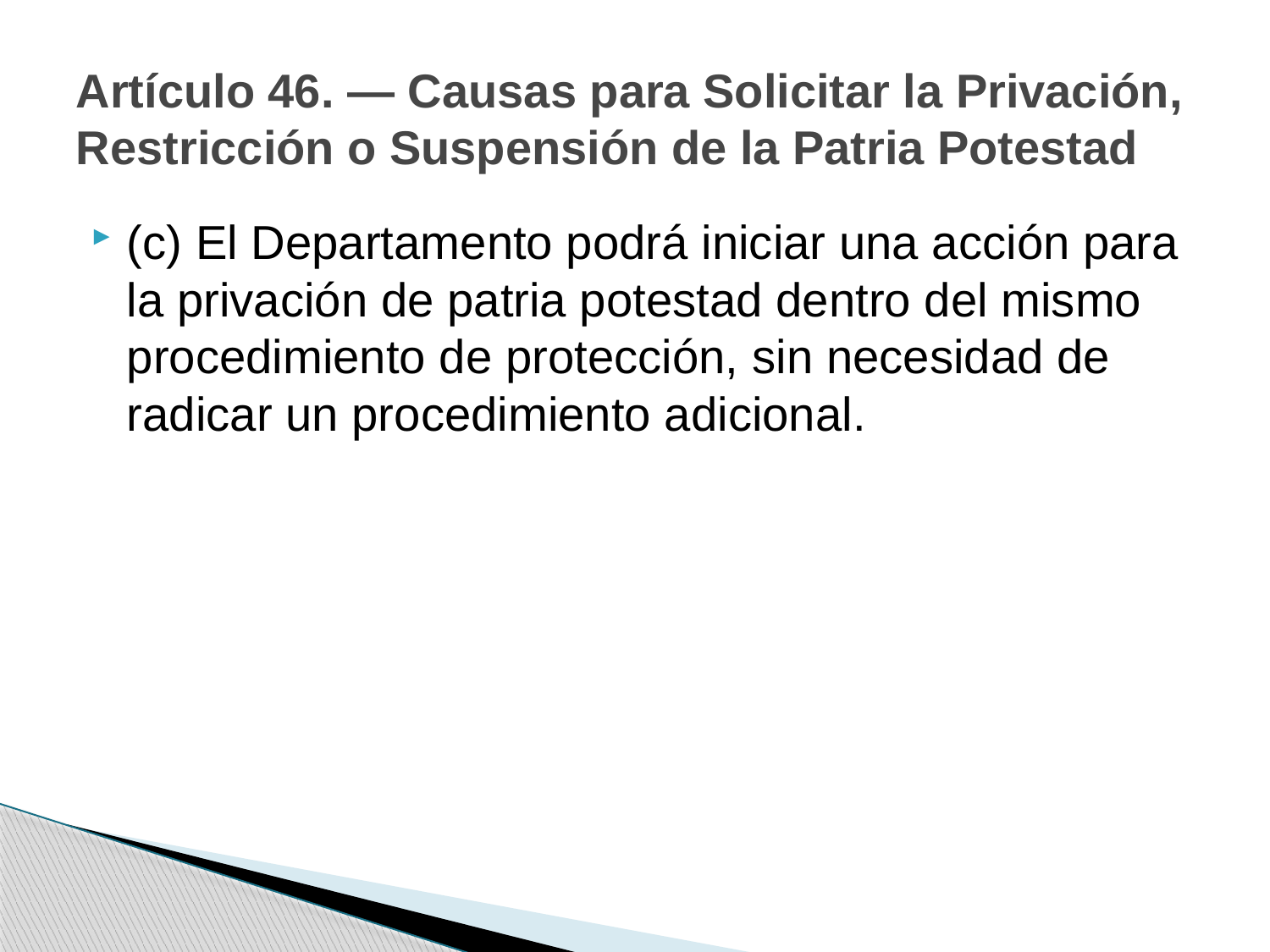

# Artículo 46. — Causas para Solicitar la Privación, Restricción o Suspensión de la Patria Potestad
(c) El Departamento podrá iniciar una acción para la privación de patria potestad dentro del mismo procedimiento de protección, sin necesidad de radicar un procedimiento adicional.